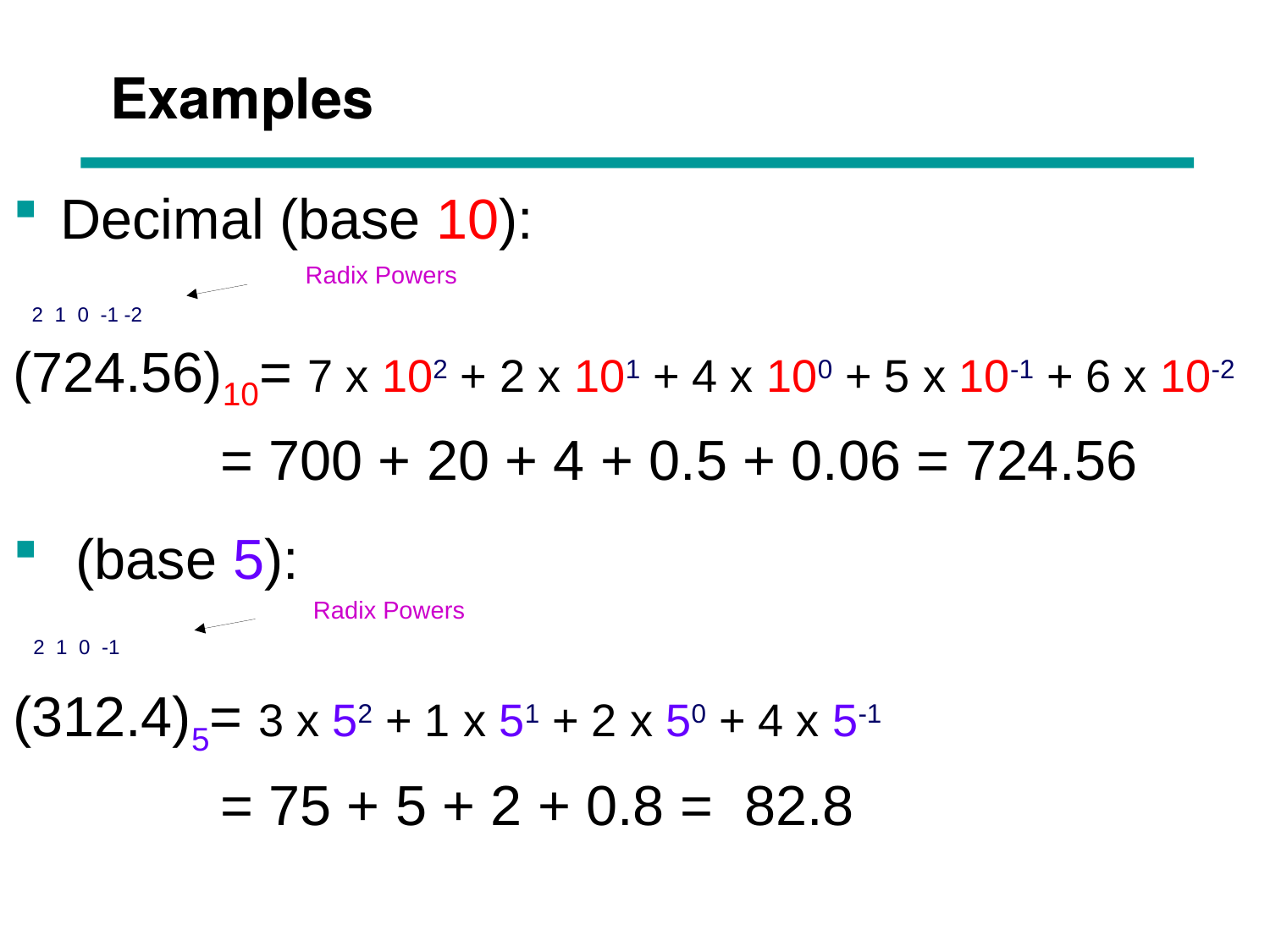

# Examples
Decimal (base 10):

(724.56)10= 7 x 102 + 2 x 101 + 4 x 100 + 5 x 10-1 + 6 x 10-2
                            = 700 + 20 + 4 + 0.5 + 0.06 = 724.56

 (base 5):

(312.4)5= 3 x 52 + 1 x 51 + 2 x 50 + 4 x 5-1
                            = 75 + 5 + 2 + 0.8 =  82.8
Radix Powers

2  1  0  -1 -2
Radix Powers

2  1  0  -1

Chapter 1            16